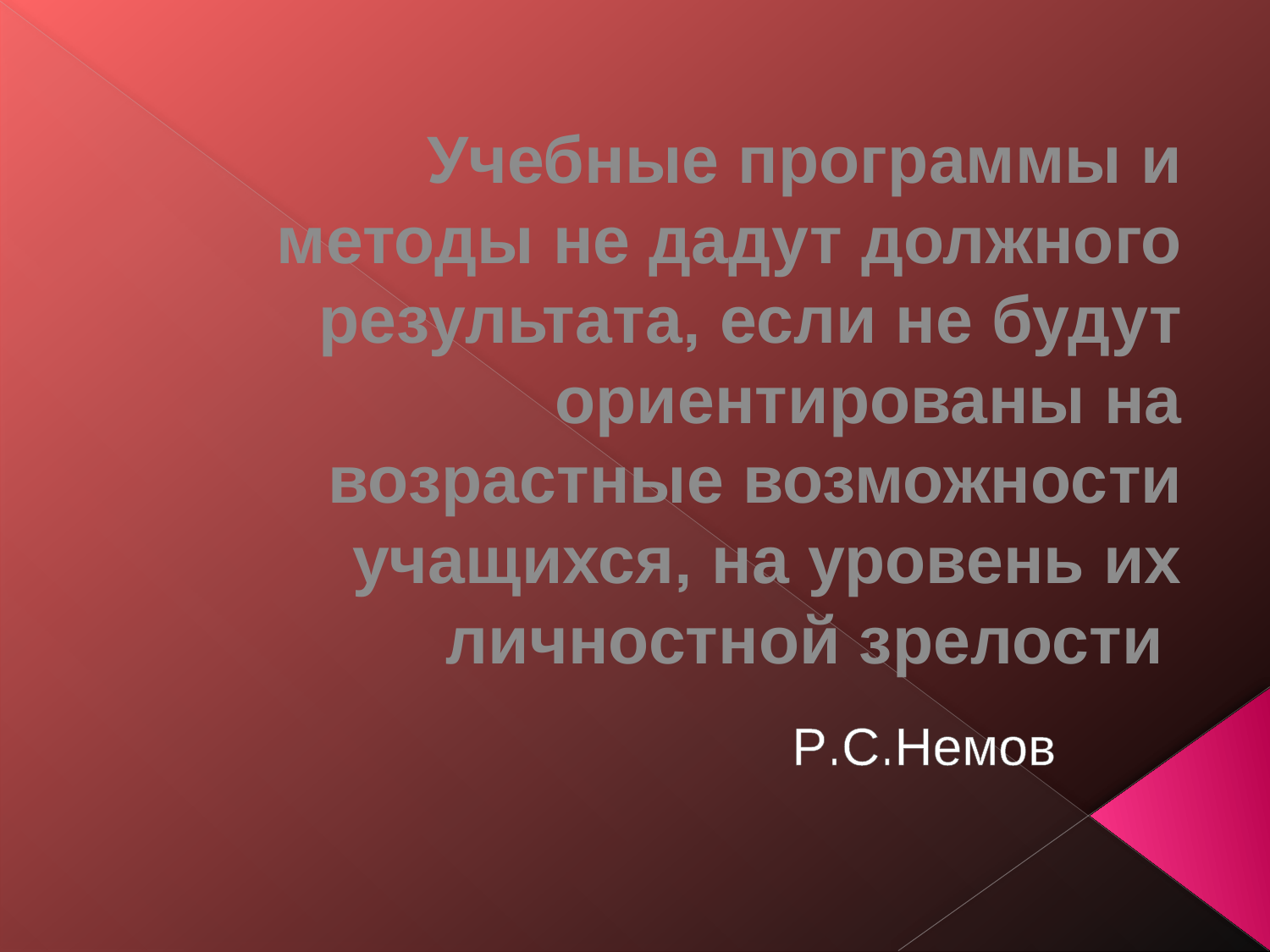

# Учебные программы и методы не дадут должного результата, если не будут ориентированы на возрастные возможности учащихся, на уровень их личностной зрелости
Р.С.Немов